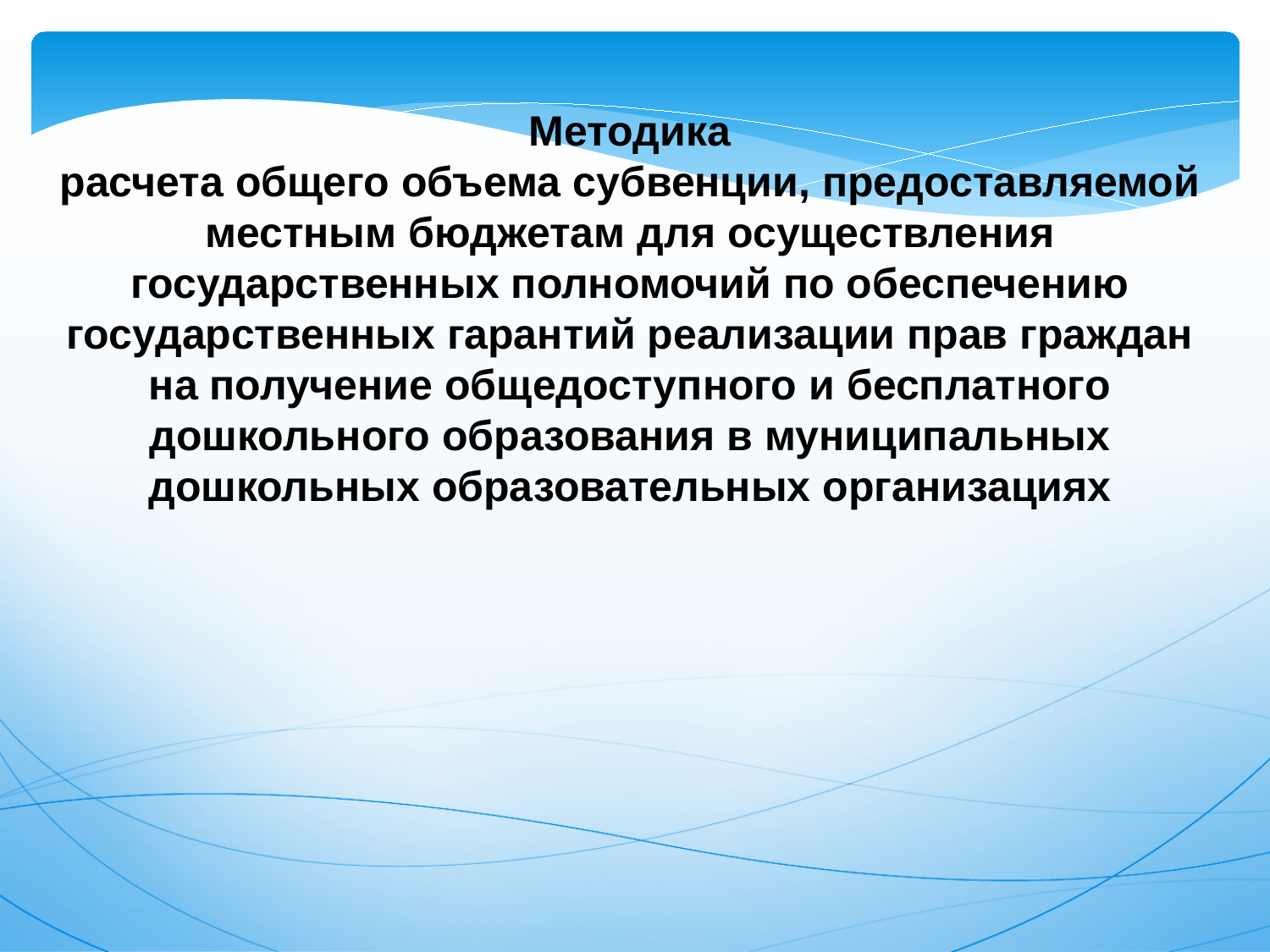

Методика
расчета общего объема субвенции, предоставляемой местным бюджетам для осуществления государственных полномочий по обеспечению государственных гарантий реализации прав граждан на получение общедоступного и бесплатного дошкольного образования в муниципальных дошкольных образовательных организациях